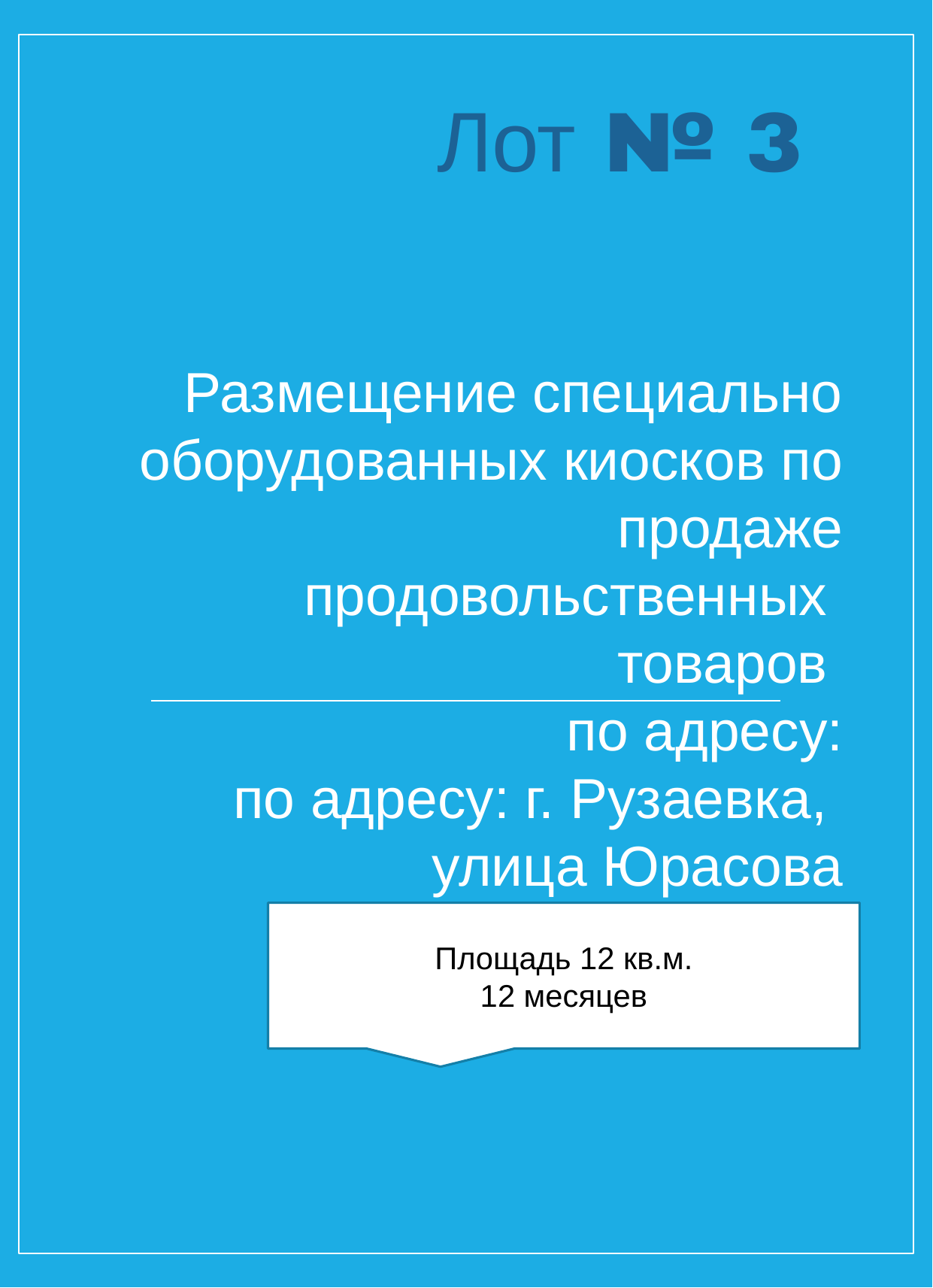

Лот № 3
Размещение специально оборудованных киосков по продаже продовольственных  товаров
по адресу:
по адресу: г. Рузаевка,
улица Юрасова
Площадь 12 кв.м.
12 месяцев